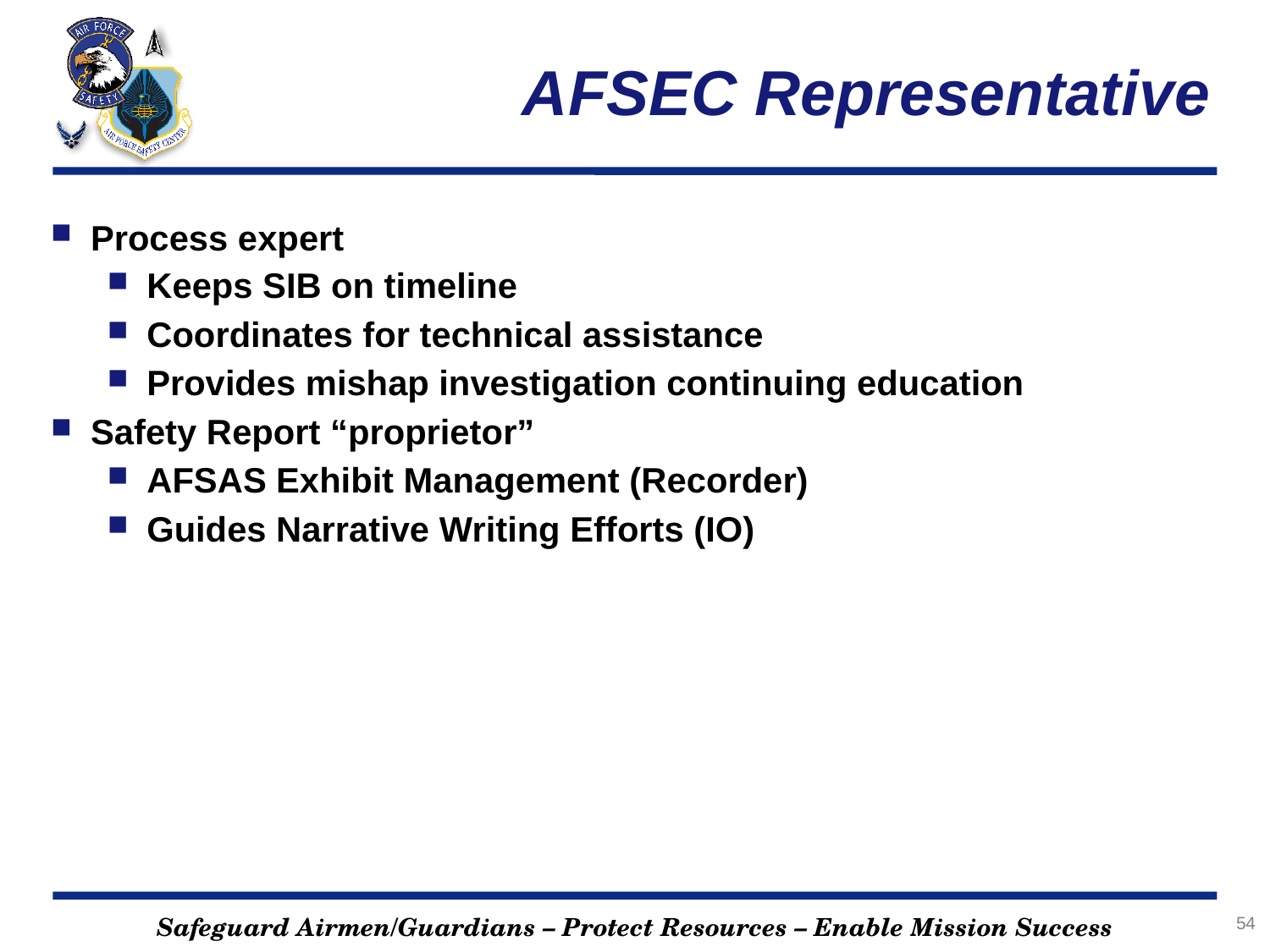

# AFSEC Representative
Process expert
Keeps SIB on timeline
Coordinates for technical assistance
Provides mishap investigation continuing education
Safety Report “proprietor”
AFSAS Exhibit Management (Recorder)
Guides Narrative Writing Efforts (IO)

54